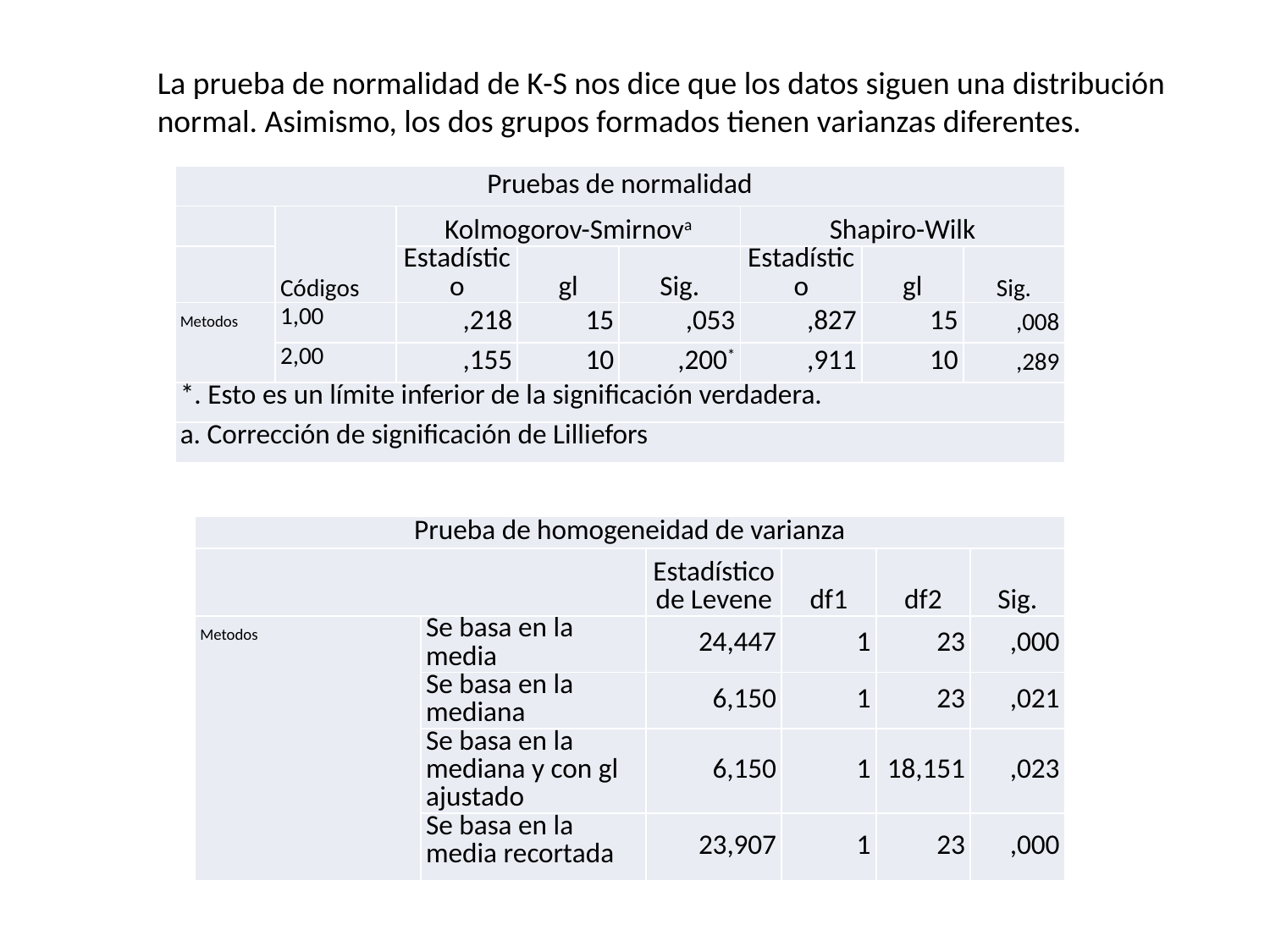

La prueba de normalidad de K-S nos dice que los datos siguen una distribución normal. Asimismo, los dos grupos formados tienen varianzas diferentes.
| Pruebas de normalidad |  |  |  |  |  |  |  |
| --- | --- | --- | --- | --- | --- | --- | --- |
|  | Códigos | Kolmogorov-Smirnova |  |  | Shapiro-Wilk |  |  |
|  |  | Estadístico | gl | Sig. | Estadístico | gl | Sig. |
| Metodos | 1,00 | ,218 | 15 | ,053 | ,827 | 15 | ,008 |
|  | 2,00 | ,155 | 10 | ,200\* | ,911 | 10 | ,289 |
| \*. Esto es un límite inferior de la significación verdadera. |  |  |  |  |  |  |  |
| a. Corrección de significación de Lilliefors |  |  |  |  |  |  |  |
| Prueba de homogeneidad de varianza |  |  |  |  |  |
| --- | --- | --- | --- | --- | --- |
|  |  | Estadístico de Levene | df1 | df2 | Sig. |
| Metodos | Se basa en la media | 24,447 | 1 | 23 | ,000 |
|  | Se basa en la mediana | 6,150 | 1 | 23 | ,021 |
|  | Se basa en la mediana y con gl ajustado | 6,150 | 1 | 18,151 | ,023 |
|  | Se basa en la media recortada | 23,907 | 1 | 23 | ,000 |